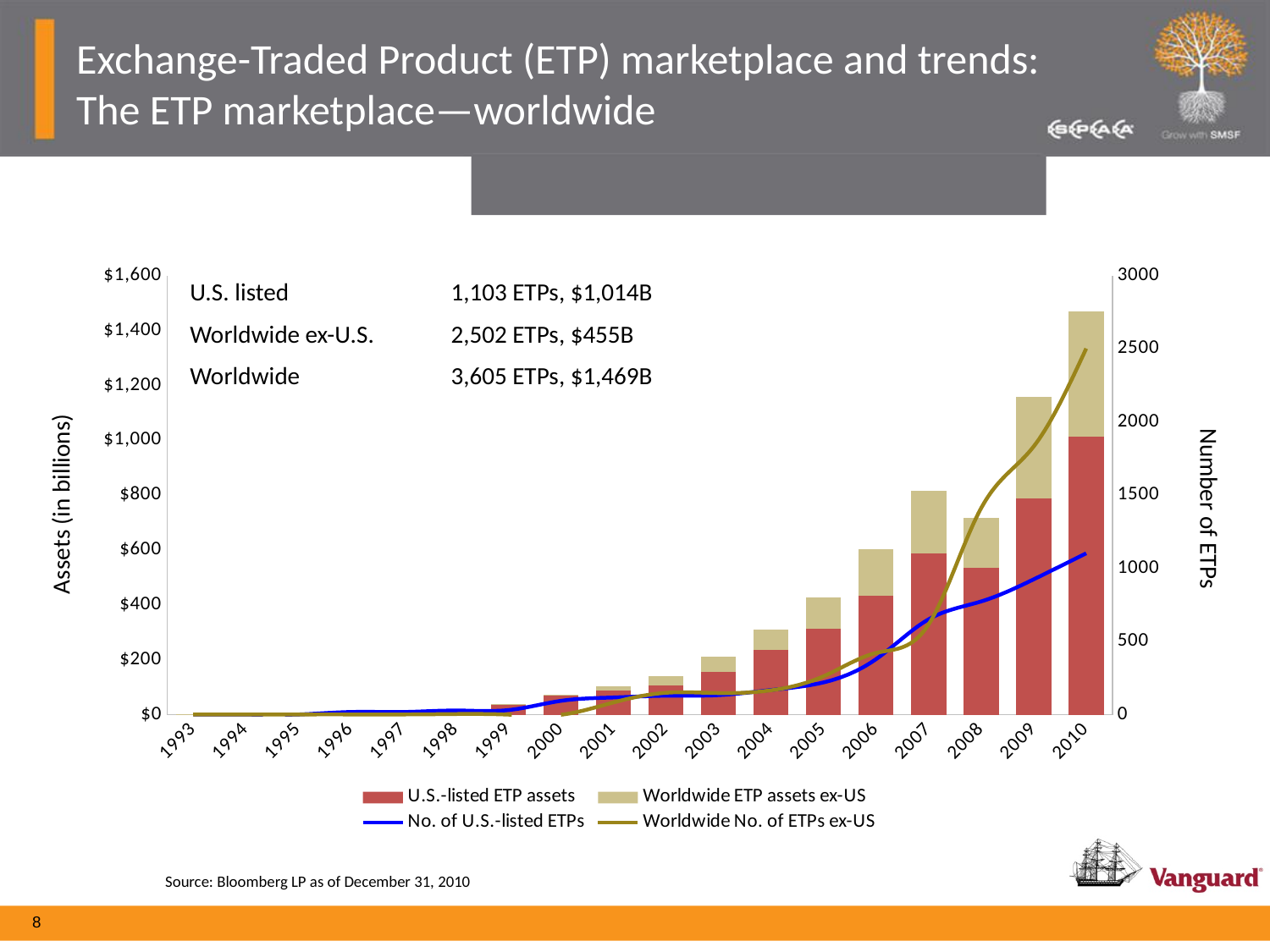

# Exchange-Traded Product (ETP) marketplace and trends: The ETP marketplace—worldwide

### Chart

| Category | U.S.-listed ETP assets | Worldwide ETP assets ex-US | No. of U.S.-listed ETPs | Worldwide No. of ETPs ex-US |
|---|---|---|---|---|
| 1993 | 0.5 | 0.4 | 1.0 | 2.0 |
| 1994 | 0.4 | 0.7000000000000005 | 1.0 | 2.0 |
| 1995 | 1.1 | 1.3 | 2.0 | 2.0 |
| 1996 | 2.4 | 2.9 | 19.0 | 2.0 |
| 1997 | 6.7 | 1.5 | 19.0 | 2.0 |
| 1998 | 15.6 | 2.0 | 29.0 | 5.0 |
| 1999 | 35.800000000000004 | 3.8 | 32.0 | 1.0 |
| 2000 | 70.6 | 3.7 | 95.0 | 0.0 |
| 2001 | 88.4 | 16.4 | 118.0 | 84.0 |
| 2002 | 106.8 | 34.800000000000004 | 130.0 | 150.0 |
| 2003 | 156.8 | 55.2 | 134.0 | 148.0 |
| 2004 | 236.6 | 73.2 | 169.0 | 167.0 |
| 2005 | 313.8 | 113.9 | 221.0 | 263.0 |
| 2006 | 433.0 | 169.0 | 380.0 | 422.0 |
| 2007 | 588.0 | 228.0 | 652.0 | 617.0 |
| 2008 | 536.0 | 180.0 | 774.0 | 1412.0 |
| 2009 | 789.0 | 369.0 | 925.0 | 1833.0 |
| 2010 | 1014.0 | 455.0 | 1103.0 | 2502.0 |
U.S. listed	1,103 ETPs, $1,014B
Worldwide ex-U.S.	2,502 ETPs, $455B
Worldwide	3,605 ETPs, $1,469B
Assets (in billions)
Number of ETPs
Source: Bloomberg LP as of December 31, 2010
8